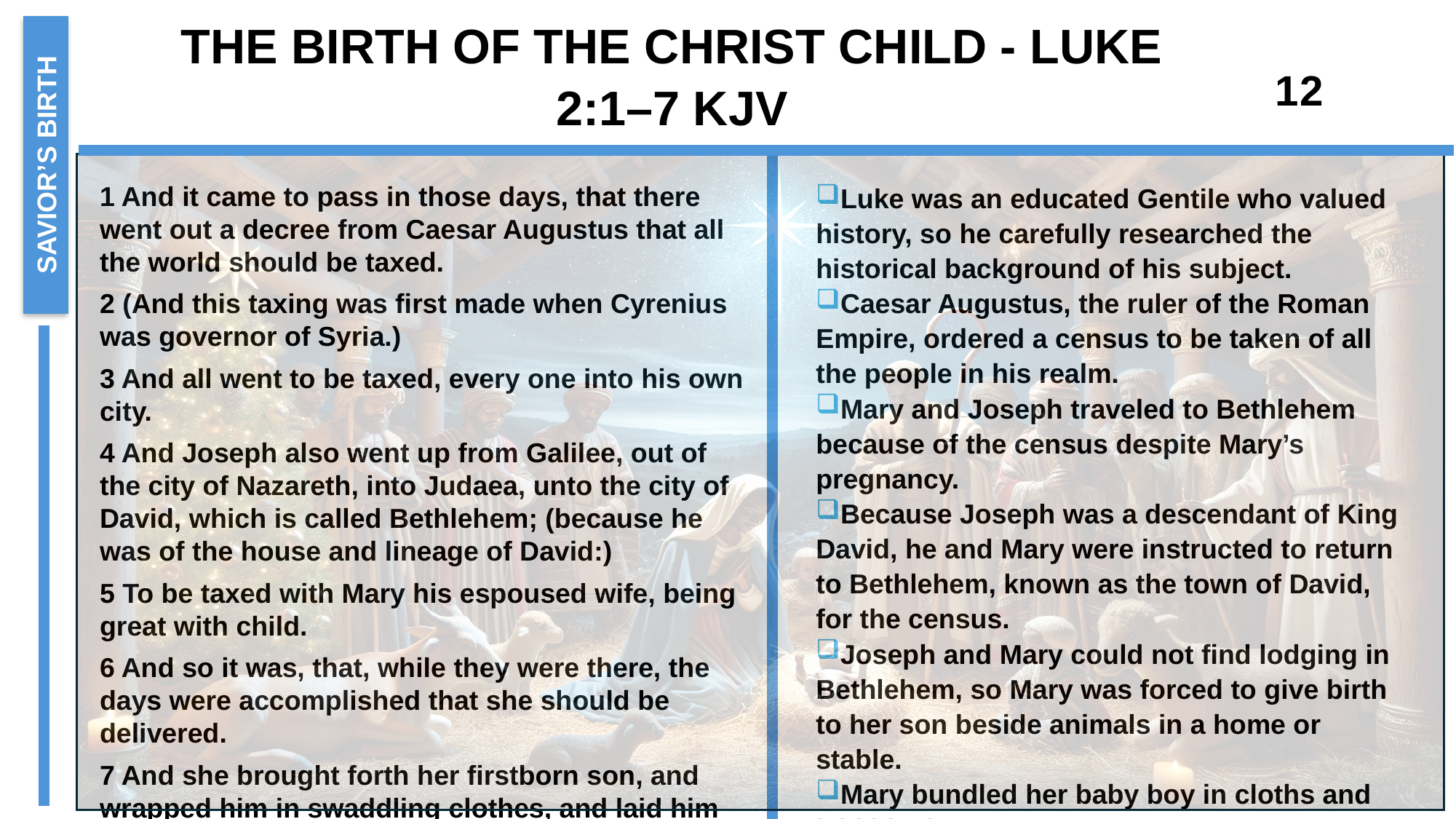

# The Birth of the Christ Child - Luke 2:1–7 KJV
12
Savior’s Birth

1 And it came to pass in those days, that there went out a decree from Caesar Augustus that all the world should be taxed.
2 (And this taxing was first made when Cyrenius was governor of Syria.)
3 And all went to be taxed, every one into his own city.
4 And Joseph also went up from Galilee, out of the city of Nazareth, into Judaea, unto the city of David, which is called Bethlehem; (because he was of the house and lineage of David:)
5 To be taxed with Mary his espoused wife, being great with child.
6 And so it was, that, while they were there, the days were accomplished that she should be delivered.
7 And she brought forth her firstborn son, and wrapped him in swaddling clothes, and laid him in a manger; because there was no room for them in the inn.
Luke was an educated Gentile who valued history, so he carefully researched the historical background of his subject.
Caesar Augustus, the ruler of the Roman Empire, ordered a census to be taken of all the people in his realm.
Mary and Joseph traveled to Bethlehem because of the census despite Mary’s pregnancy.
Because Joseph was a descendant of King David, he and Mary were instructed to return to Bethlehem, known as the town of David, for the census.
Joseph and Mary could not find lodging in Bethlehem, so Mary was forced to give birth to her son beside animals in a home or stable.
Mary bundled her baby boy in cloths and laid him in a manger.